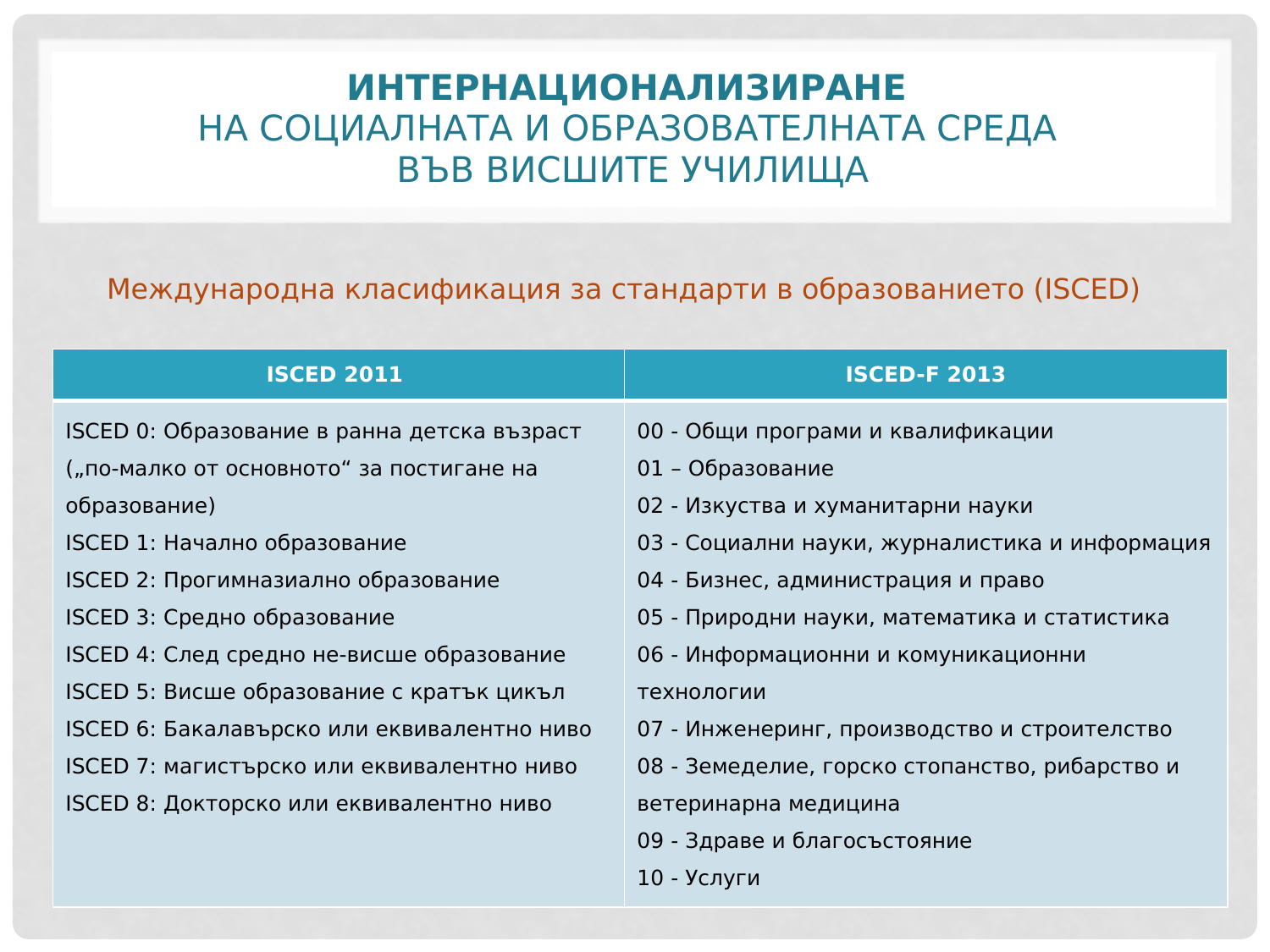

# Интернационализиране на социалната и образователната среда във висшите училища
Международна класификация за стандарти в образованието (ISCED)
| ISCED 2011 | ISCED-F 2013 |
| --- | --- |
| ISCED 0: Образование в ранна детска възраст („по-малко от основното“ за постигане на образование) ISCED 1: Начално образование ISCED 2: Прогимназиално образование ISCED 3: Средно образование ISCED 4: След средно не-висше образование ISCED 5: Висше образование с кратък цикъл ISCED 6: Бакалавърско или еквивалентно ниво ISCED 7: магистърско или еквивалентно ниво ISCED 8: Докторско или еквивалентно ниво | 00 - Общи програми и квалификации 01 – Образование 02 - Изкуства и хуманитарни науки 03 - Социални науки, журналистика и информация 04 - Бизнес, администрация и право 05 - Природни науки, математика и статистика 06 - Информационни и комуникационни технологии 07 - Инженеринг, производство и строителство 08 - Земеделие, горско стопанство, рибарство и ветеринарна медицина 09 - Здраве и благосъстояние 10 - Услуги |